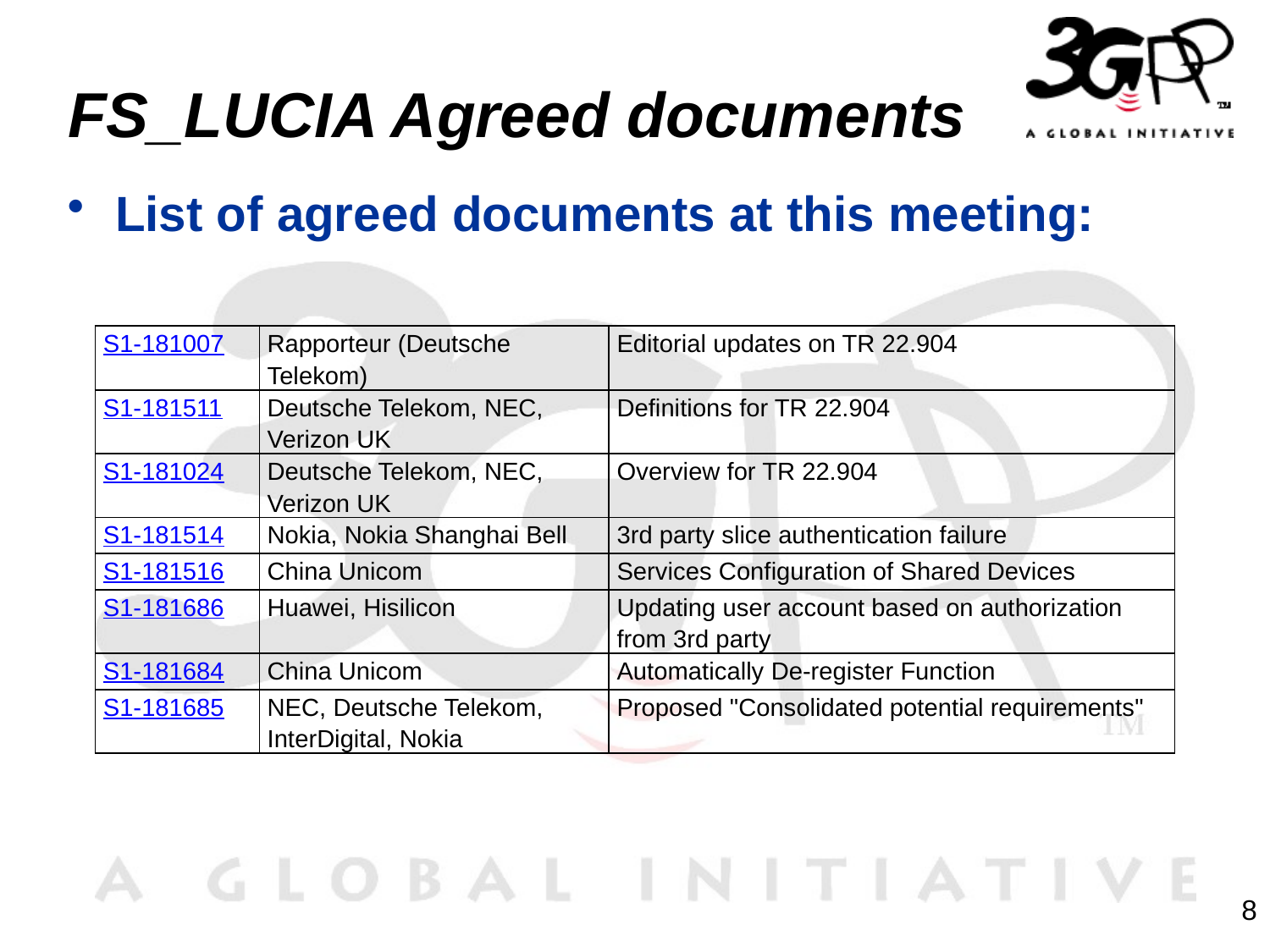

# FS_LUCIA Agreed documents
List of agreed documents at this meeting:

| S1-181007 | Rapporteur (Deutsche Telekom) | Editorial updates on TR 22.904 |
| --- | --- | --- |
| S1-181511 | Deutsche Telekom, NEC, Verizon UK | Definitions for TR 22.904 |
| S1-181024 | Deutsche Telekom, NEC, Verizon UK | Overview for TR 22.904 |
| S1-181514 | Nokia, Nokia Shanghai Bell | 3rd party slice authentication failure |
| S1-181516 | China Unicom | Services Configuration of Shared Devices |
| S1-181686 | Huawei, Hisilicon | Updating user account based on authorization from 3rd party |
| S1-181684 | China Unicom | Automatically De-register Function |
| S1-181685 | NEC, Deutsche Telekom, InterDigital, Nokia | Proposed "Consolidated potential requirements" |
8